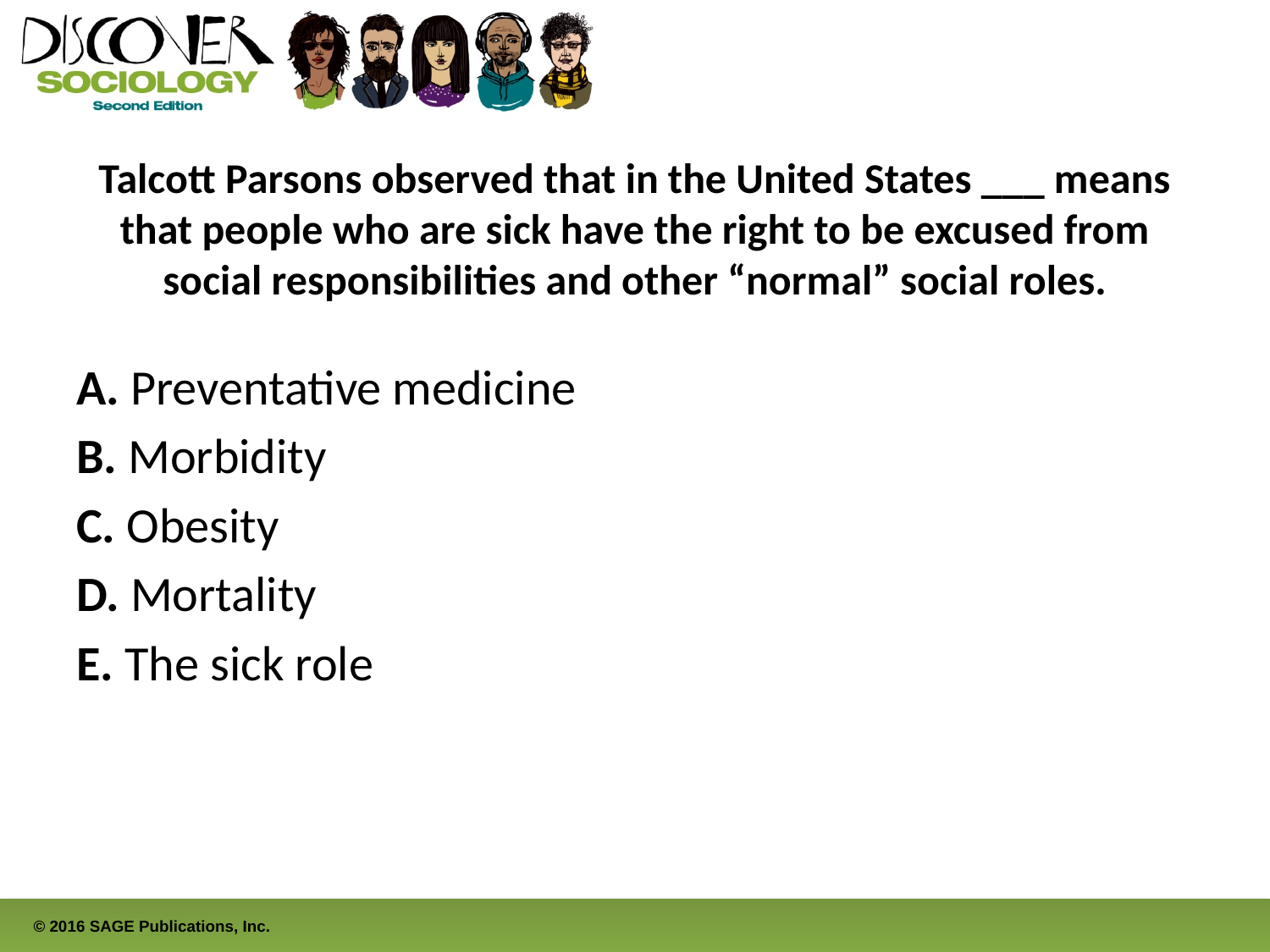

# Talcott Parsons observed that in the United States ___ means that people who are sick have the right to be excused from social responsibilities and other “normal” social roles.
A. Preventative medicine
B. Morbidity
C. Obesity
D. Mortality
E. The sick role